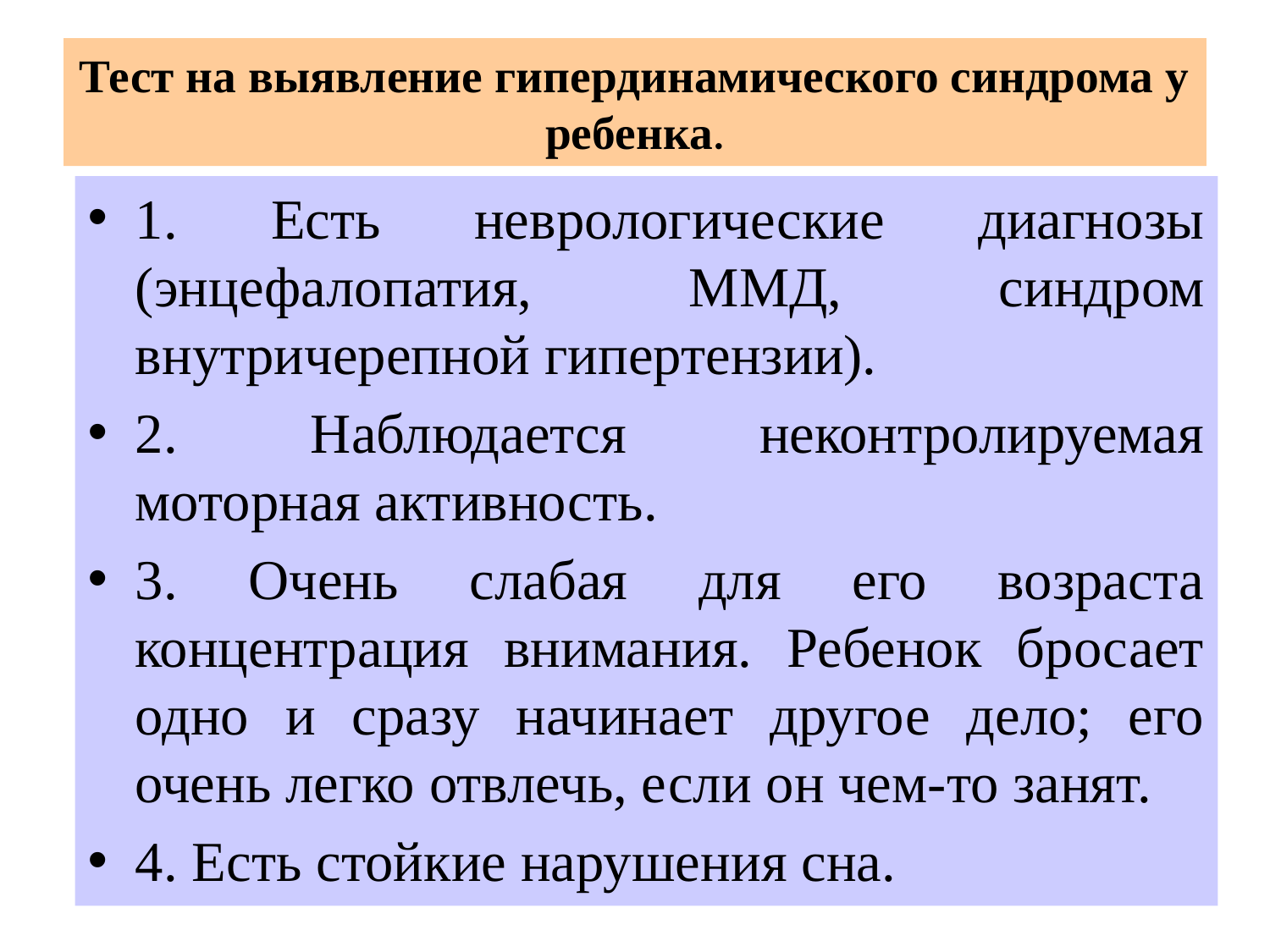

# Тест на выявление гипердинамического синдрома у ребенка.
1. Есть неврологические диагнозы (энцефалопатия, ММД, синдром внутричерепной гипертензии).
2. Наблюдается неконтролируемая моторная активность.
3. Очень слабая для его возраста концентрация внимания. Ребенок бросает одно и сразу начинает другое дело; его очень легко отвлечь, если он чем-то занят.
4. Есть стойкие нарушения сна.